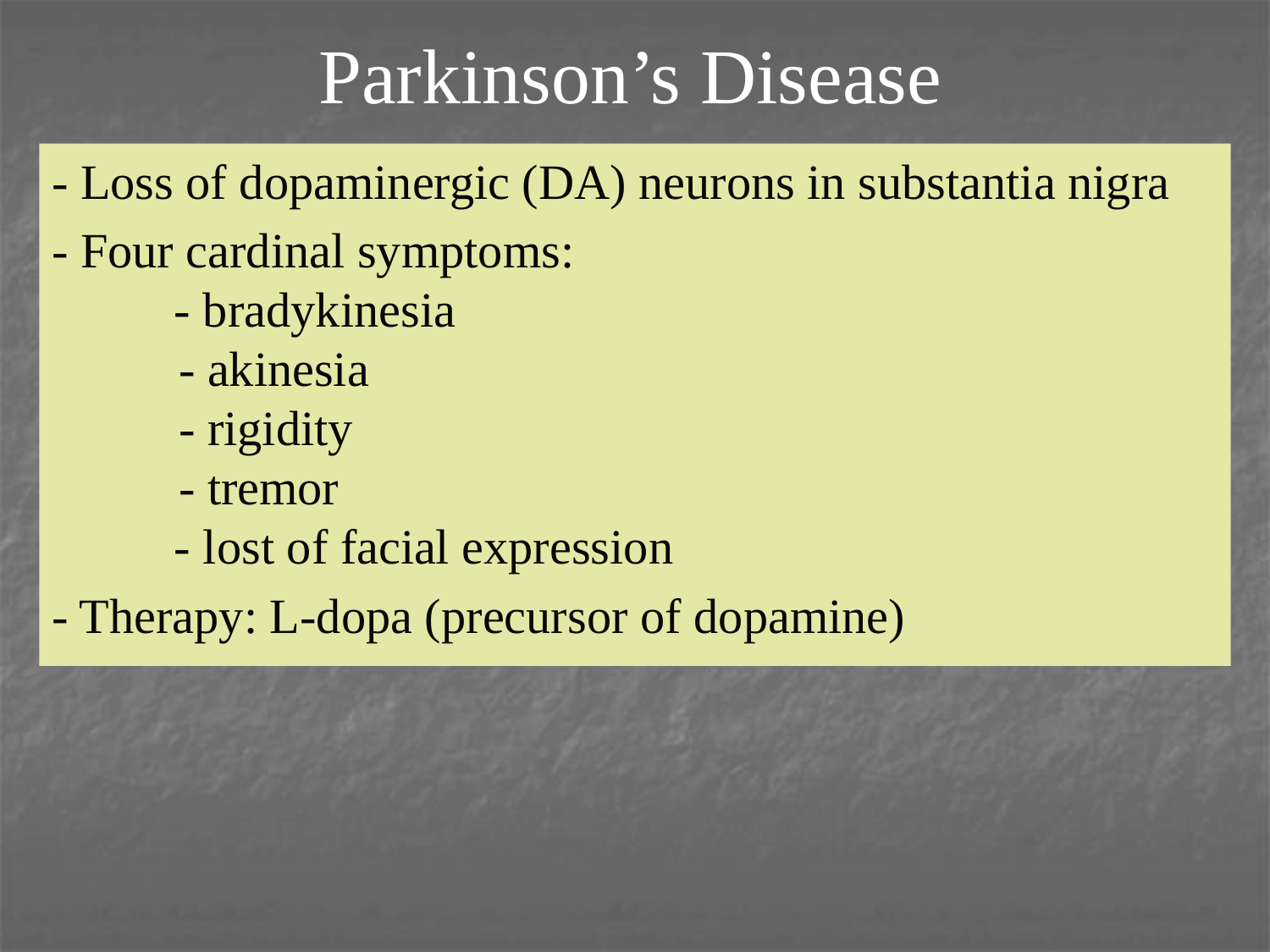

# Parkinson’s Disease
- Loss of dopaminergic (DA) neurons in substantia nigra
- Four cardinal symptoms:
          - bradykinesia
	- akinesia
	- rigidity
	- tremor
          - lost of facial expression
- Therapy: L-dopa (precursor of dopamine)